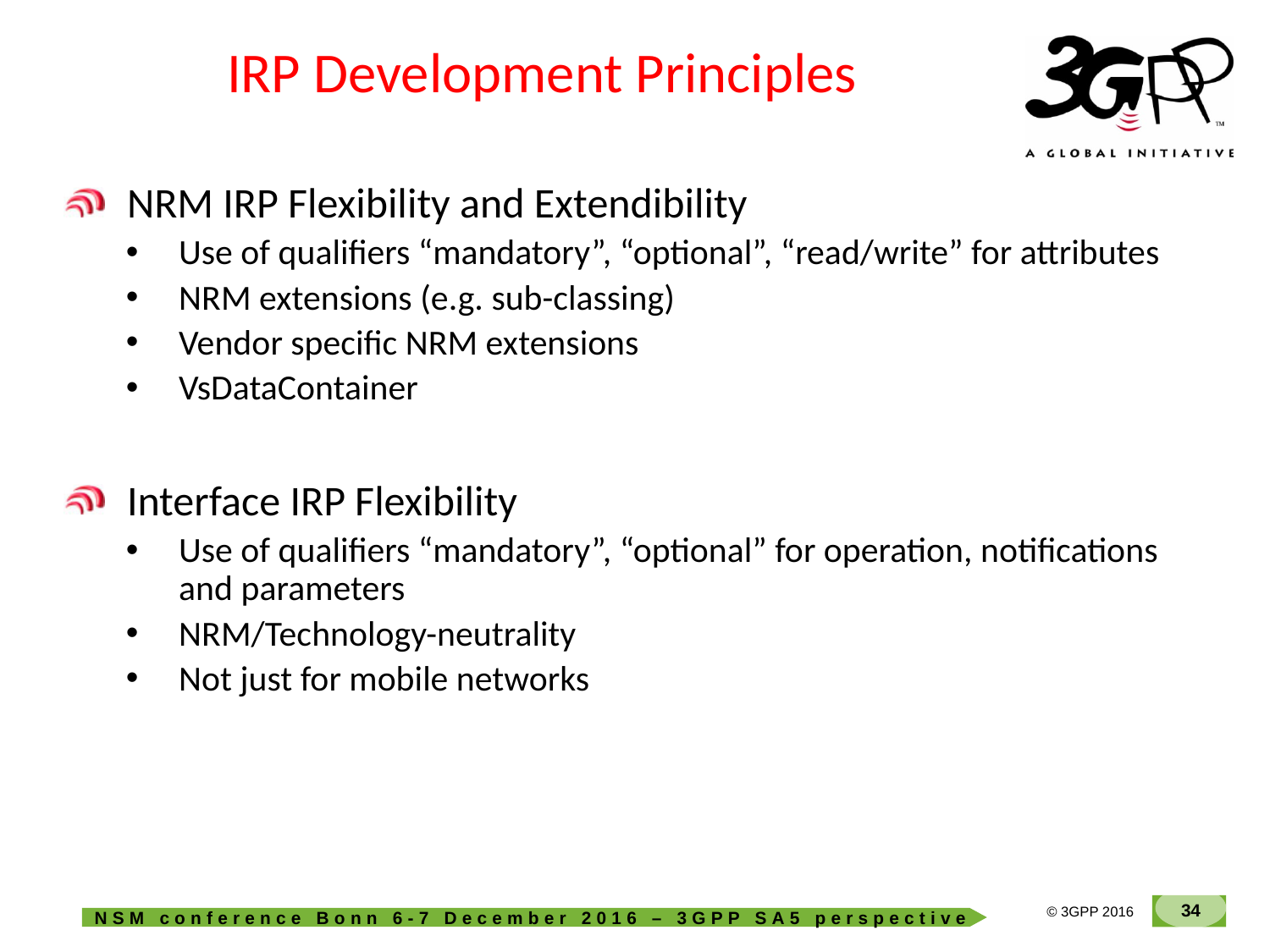

IRP Development Principles
NRM IRP Flexibility and Extendibility
Use of qualifiers “mandatory”, “optional”, “read/write” for attributes
NRM extensions (e.g. sub-classing)
Vendor specific NRM extensions
VsDataContainer

Interface IRP Flexibility
Use of qualifiers “mandatory”, “optional” for operation, notifications and parameters
NRM/Technology-neutrality
Not just for mobile networks